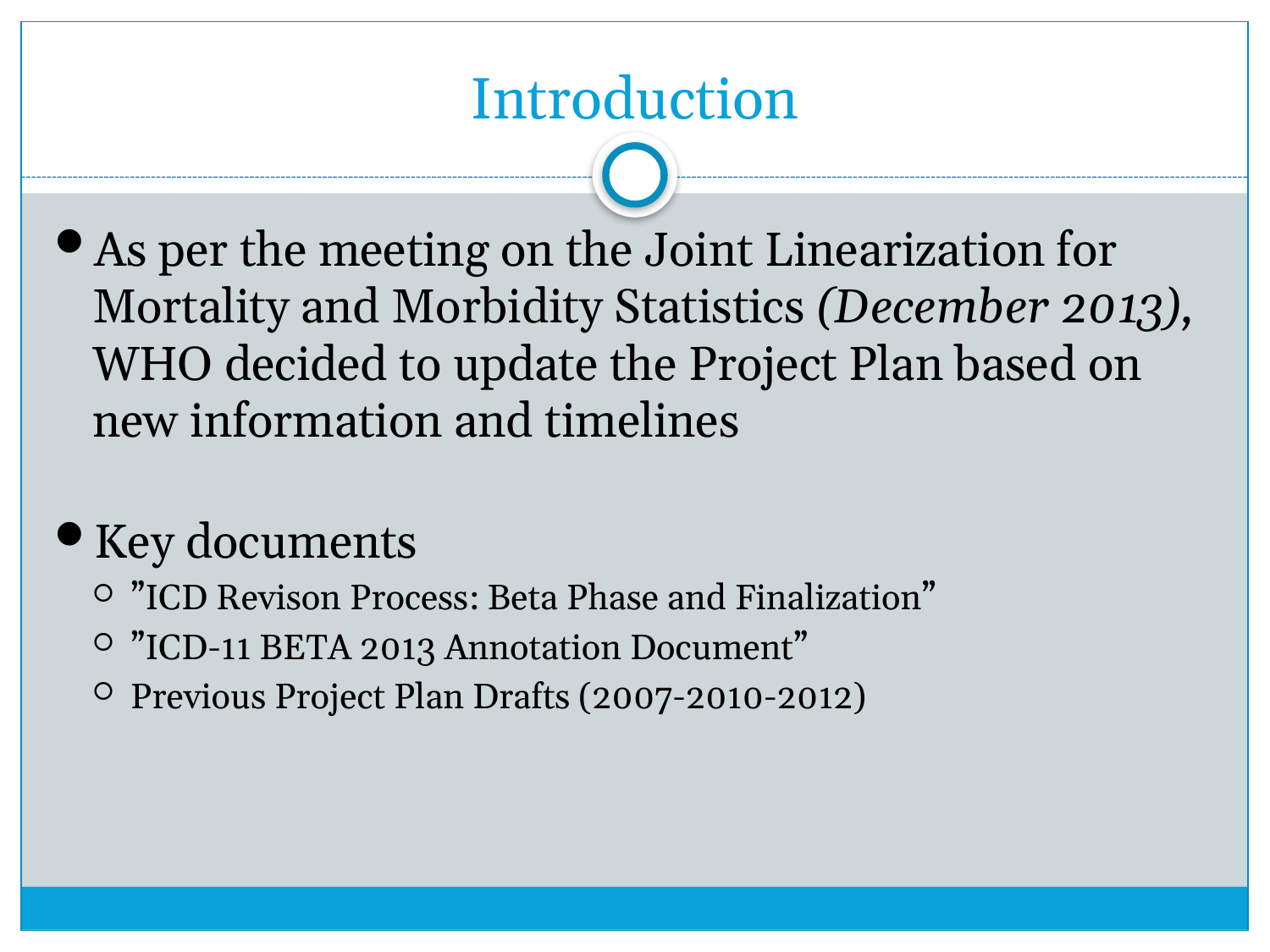

# Introduction
As per the meeting on the Joint Linearization for Mortality and Morbidity Statistics (December 2013), WHO decided to update the Project Plan based on new information and timelines

Key documents
”ICD Revison Process: Beta Phase and Finalization”
”ICD-11 BETA 2013 Annotation Document”
Previous Project Plan Drafts (2007-2010-2012)